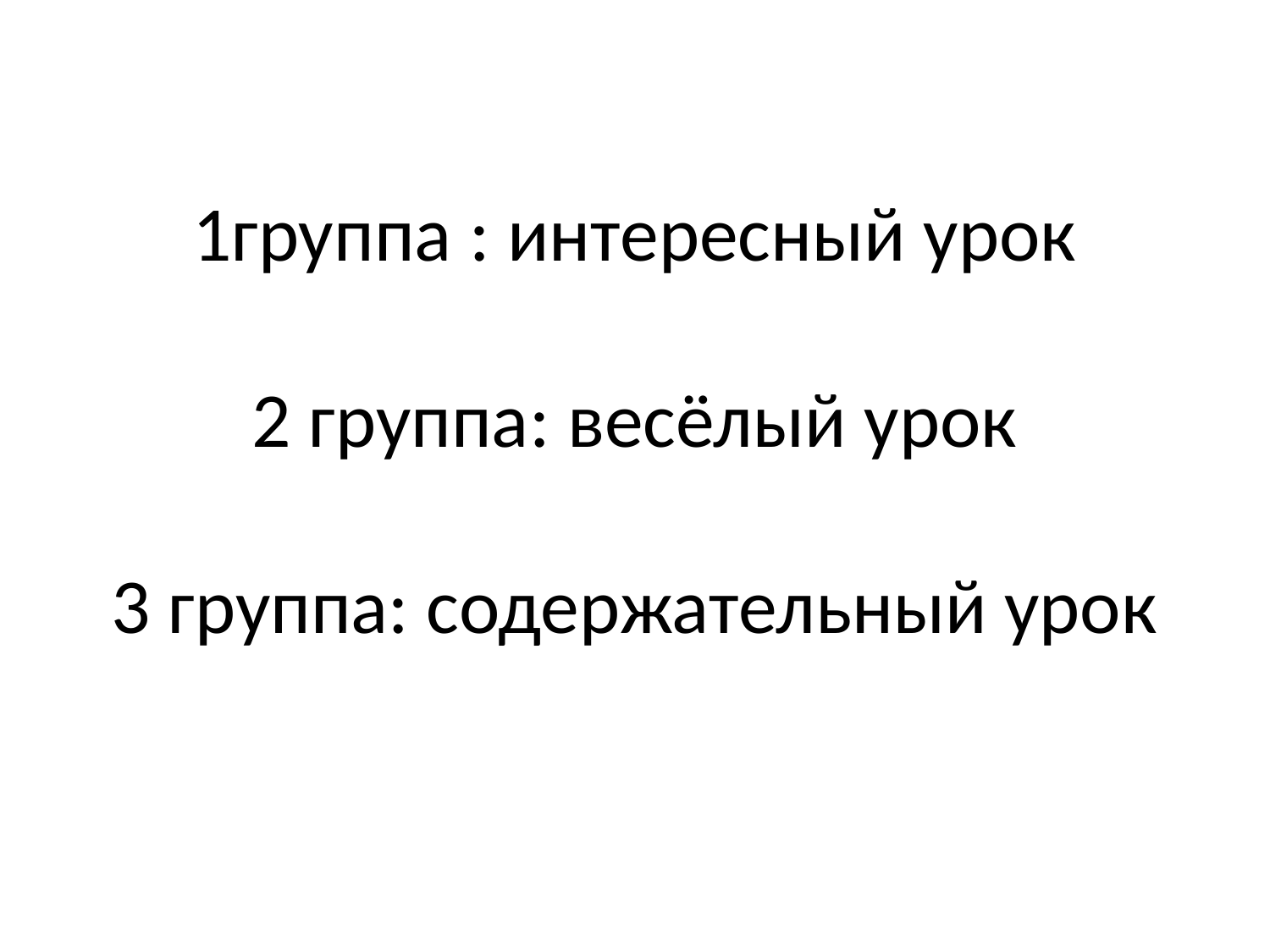

# 1группа : интересный урок 2 группа: весёлый урок 3 группа: содержательный урок